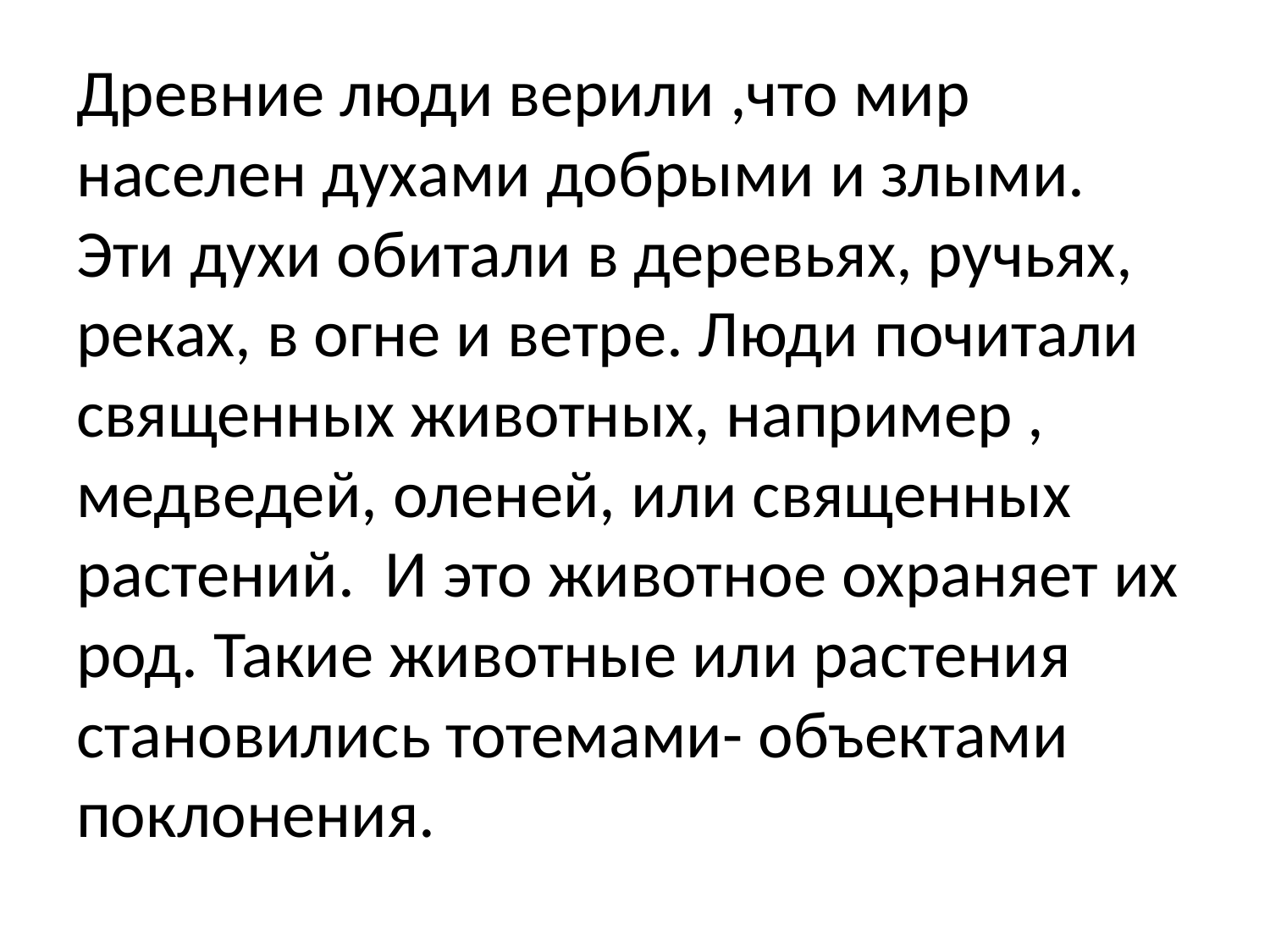

# Древние люди верили ,что мир населен духами добрыми и злыми. Эти духи обитали в деревьях, ручьях, реках, в огне и ветре. Люди почитали священных животных, например , медведей, оленей, или священных растений.  И это животное охраняет их род. Такие животные или растения становились тотемами- объектами поклонения.